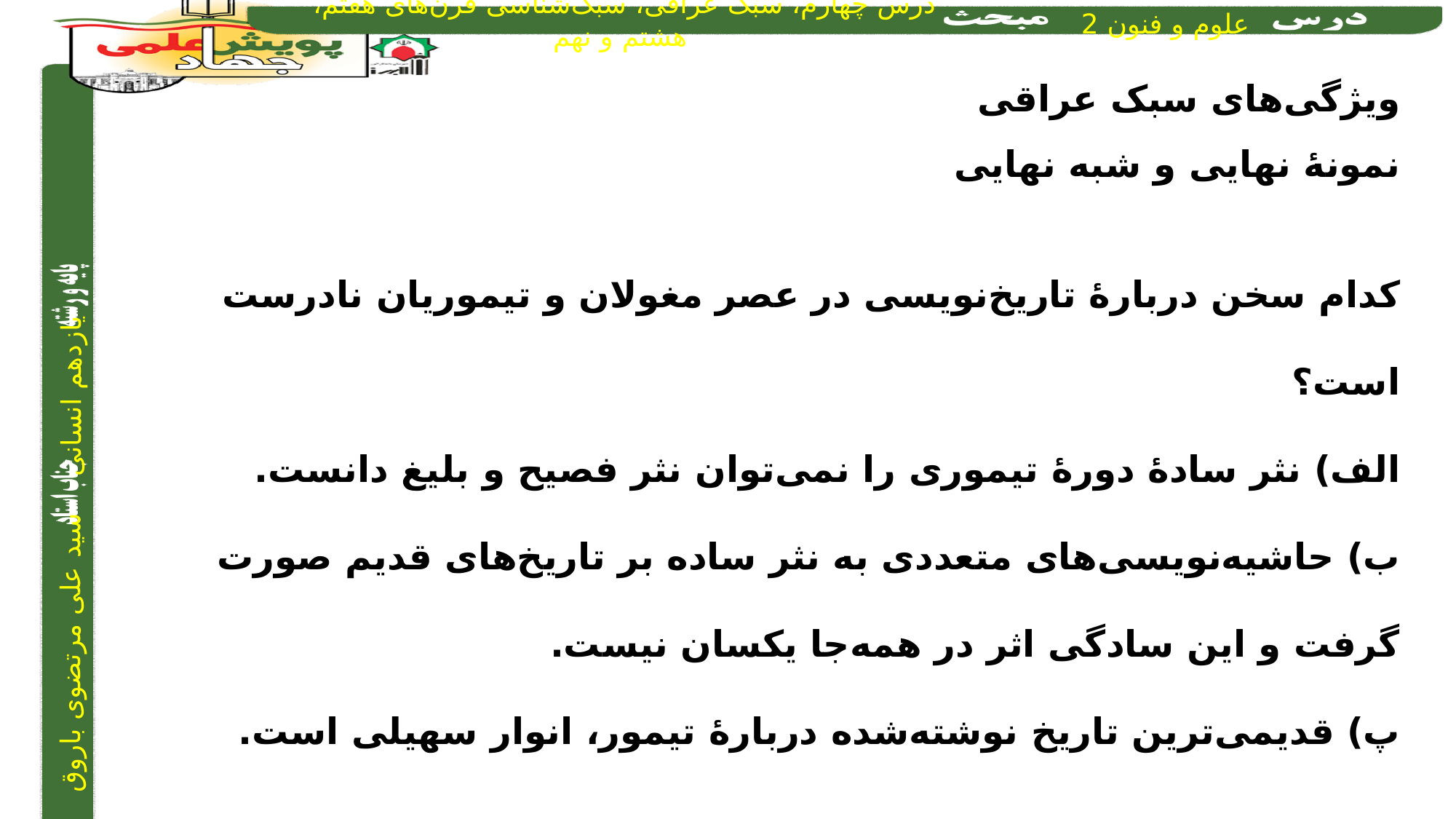

ویژگی‌های سبک عراقی
نمونۀ نهایی و شبه نهایی
کدام سخن دربارۀ تاریخ‌نویسی در عصر مغولان و تیموریان نادرست است؟
الف) نثر سادۀ دورۀ تیموری را نمی‌توان نثر فصیح و بلیغ دانست.
ب) حاشیه‌نویسی‌های متعددی به نثر ساده بر تاریخ‌های قدیم صورت گرفت و این سادگی اثر در همه‌جا یکسان نیست.
پ) قدیمی‌ترین تاریخ نوشته‌شده دربارۀ تیمور، انوار سهیلی است.
پ